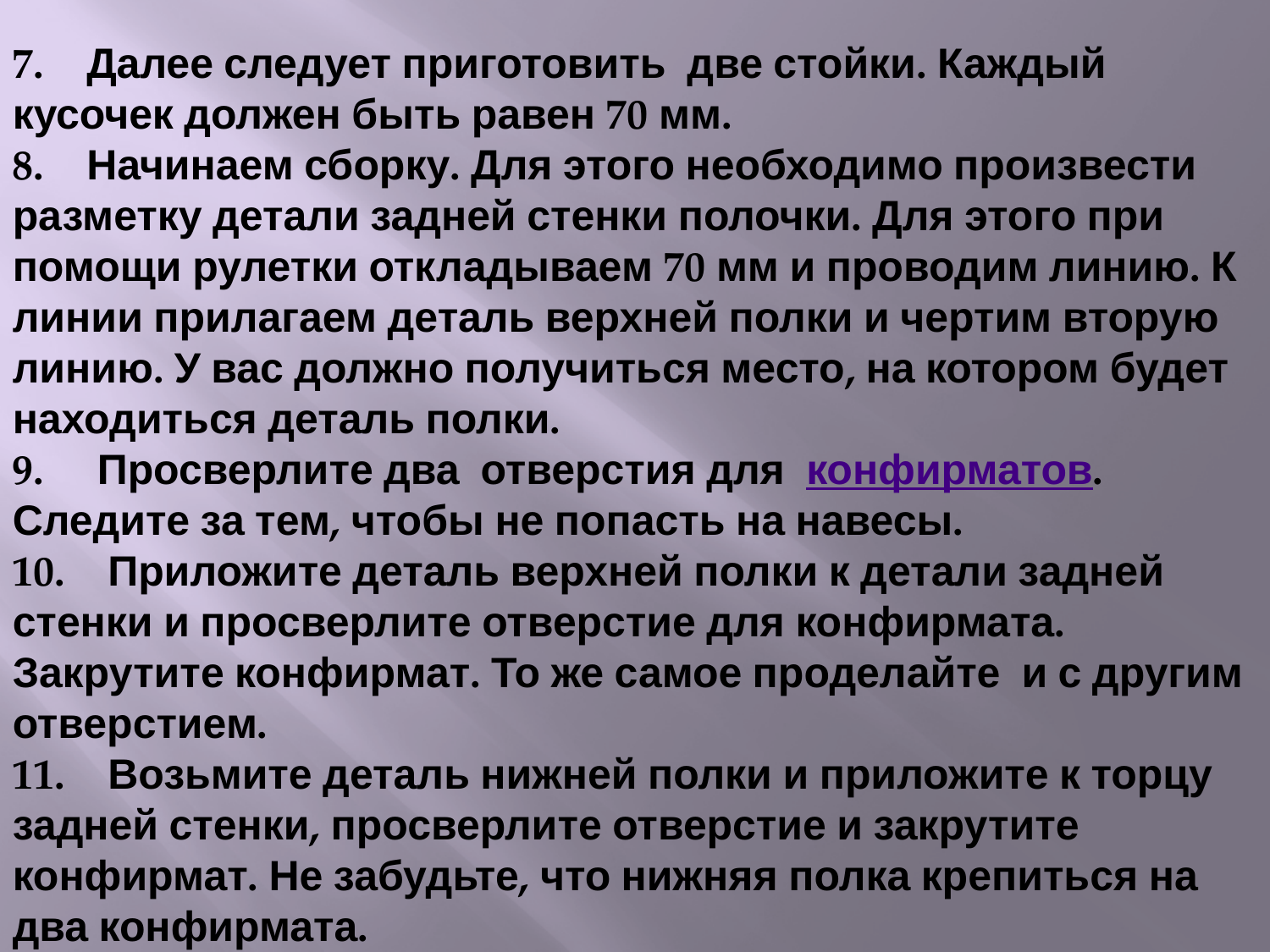

7.    Далее следует приготовить  две стойки. Каждый кусочек должен быть равен 70 мм.
8.    Начинаем сборку. Для этого необходимо произвести разметку детали задней стенки полочки. Для этого при помощи рулетки откладываем 70 мм и проводим линию. К линии прилагаем деталь верхней полки и чертим вторую линию. У вас должно получиться место, на котором будет находиться деталь полки. 
9.     Просверлите два  отверстия для  конфирматов. Следите за тем, чтобы не попасть на навесы.
10.    Приложите деталь верхней полки к детали задней стенки и просверлите отверстие для конфирмата. Закрутите конфирмат. То же самое проделайте  и с другим отверстием. 
11.    Возьмите деталь нижней полки и приложите к торцу задней стенки, просверлите отверстие и закрутите конфирмат. Не забудьте, что нижняя полка крепиться на два конфирмата.
12.    Открутите нижнюю полку и вставите  стойку. Закрутите нижнюю полку обратно.